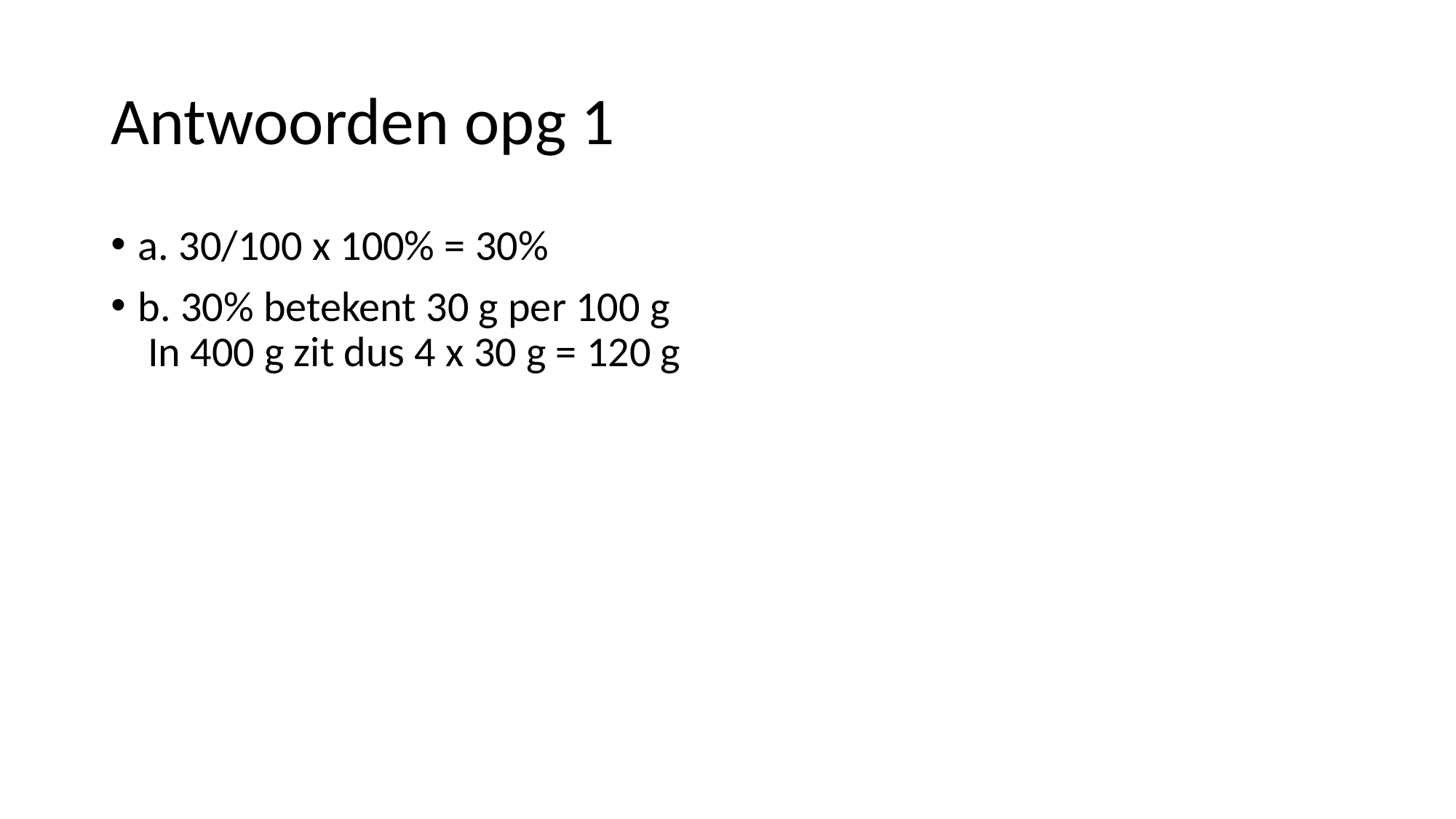

# Antwoorden opg 1
a. 30/100 x 100% = 30%
b. 30% betekent 30 g per 100 g
 In 400 g zit dus 4 x 30 g = 120 g